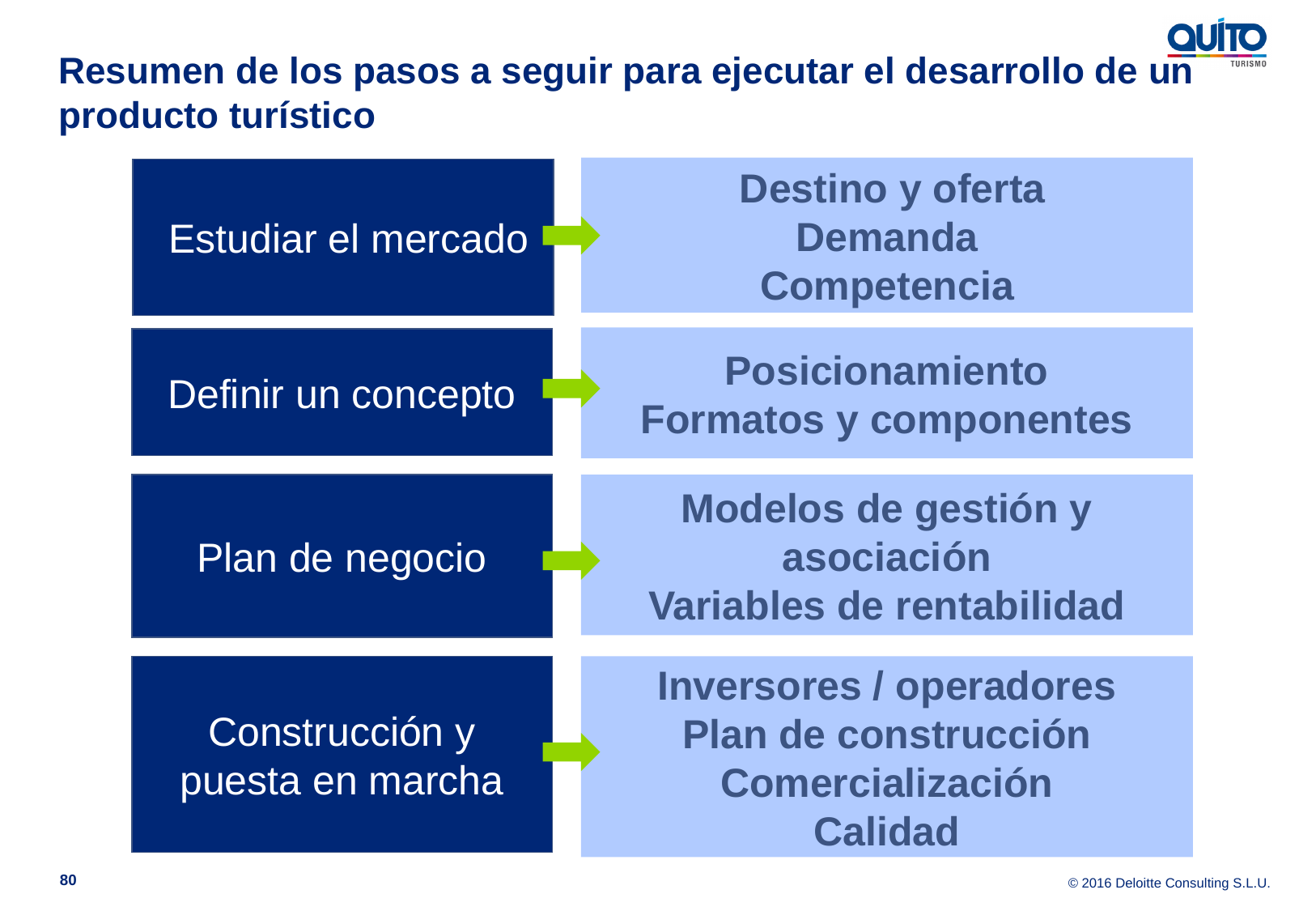

# Resumen de los pasos a seguir para ejecutar el desarrollo de un producto turístico
 Destino y oferta
Demanda
Competencia
 Estudiar el mercado

Posicionamiento
Formatos y componentes
Definir un concepto

Plan de negocio
Modelos de gestión y asociación
Variables de rentabilidad

Construcción y puesta en marcha
Inversores / operadores
Plan de construcción
Comercialización
Calidad

80